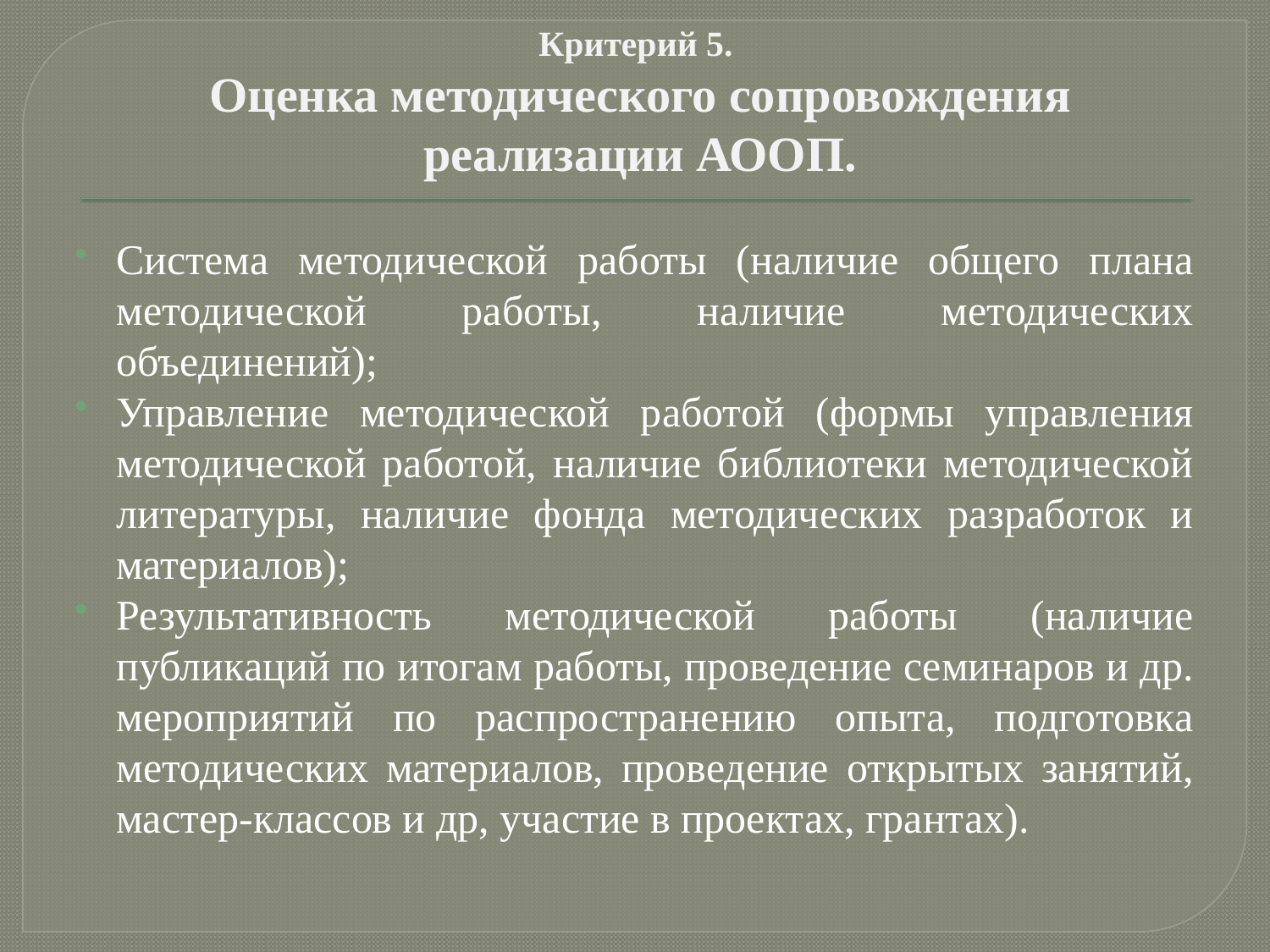

# Критерий 5. Оценка методического сопровождения реализации АООП.
Система методической работы (наличие общего плана методической работы, наличие методических объединений);
Управление методической работой (формы управления методической работой, наличие библиотеки методической литературы, наличие фонда методических разработок и материалов);
Результативность методической работы (наличие публикаций по итогам работы, проведение семинаров и др. мероприятий по распространению опыта, подготовка методических материалов, проведение открытых занятий, мастер-классов и др, участие в проектах, грантах).